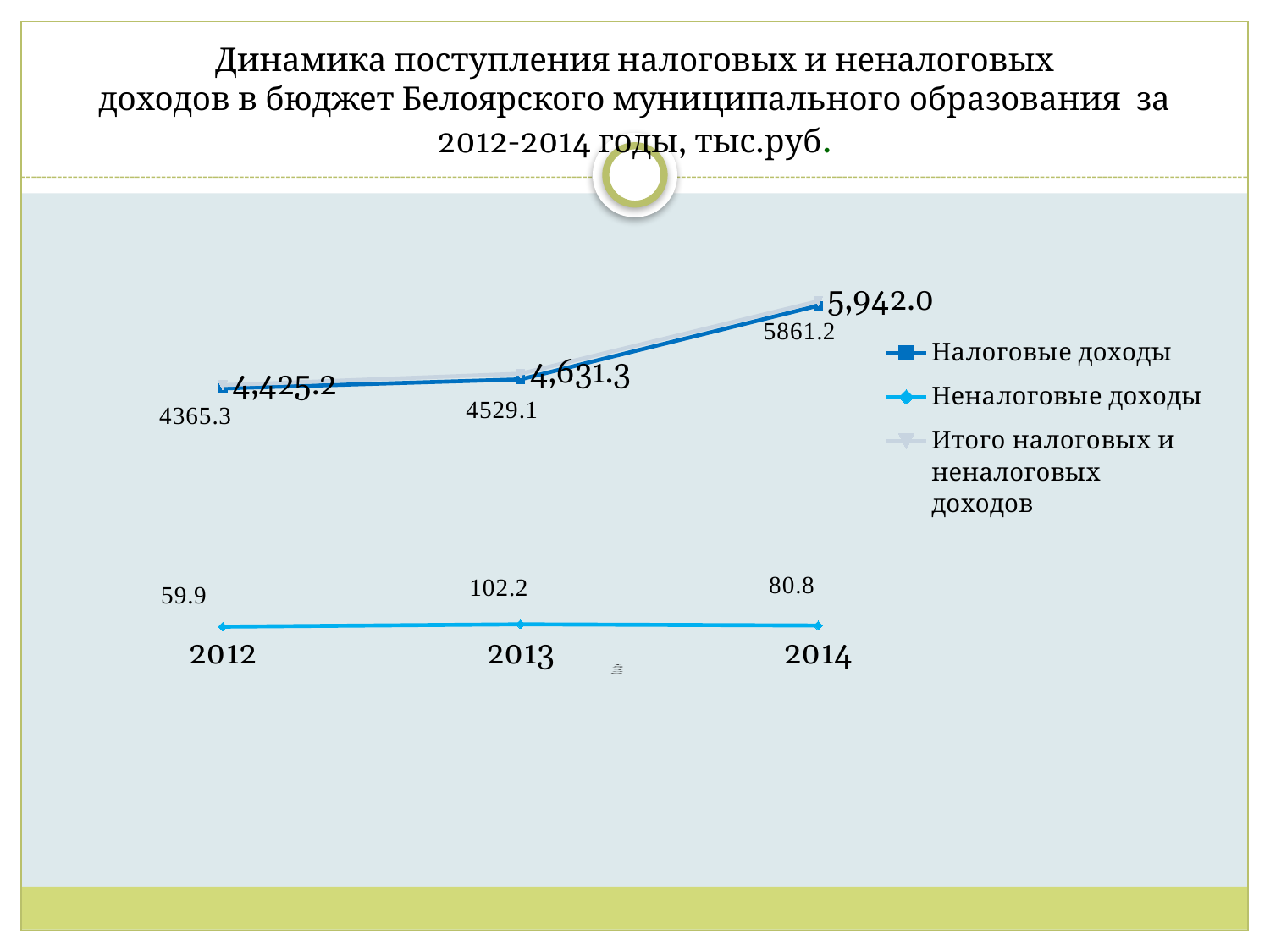

# Динамика поступления налоговых и неналоговых доходов в бюджет Белоярского муниципального образования  за 2012-2014 годы, тыс.руб.

### Chart

| Category | Налоговые доходы | Неналоговые доходы | Итого налоговых и неналоговых доходов |
|---|---|---|---|
| 2012 | 4365.3 | 59.9 | 4425.2 |
| 2013 | 4529.1 | 102.2 | 4631.3 |
| 2014 | 5861.2 | 80.8 | 5942.0 |

[unsupported chart]